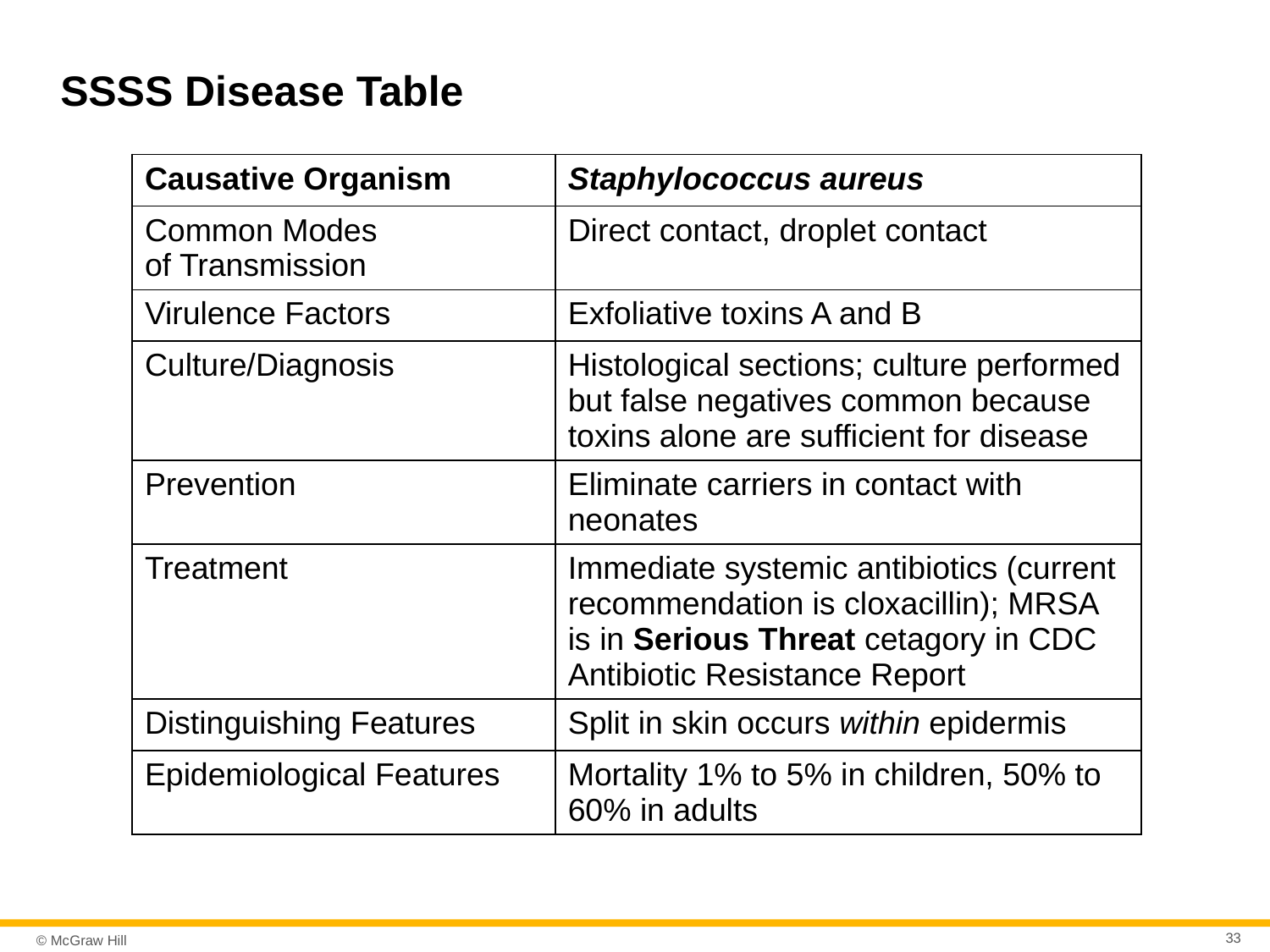

# SSSS Disease Table
| Causative Organism | Staphylococcus aureus |
| --- | --- |
| Common Modes of Transmission | Direct contact, droplet contact |
| Virulence Factors | Exfoliative toxins A and B |
| Culture/Diagnosis | Histological sections; culture performed but false negatives common because toxins alone are sufficient for disease |
| Prevention | Eliminate carriers in contact with neonates |
| Treatment | Immediate systemic antibiotics (current recommendation is cloxacillin); MRSA is in Serious Threat cetagory in CDC Antibiotic Resistance Report |
| Distinguishing Features | Split in skin occurs within epidermis |
| Epidemiological Features | Mortality 1% to 5% in children, 50% to 60% in adults |